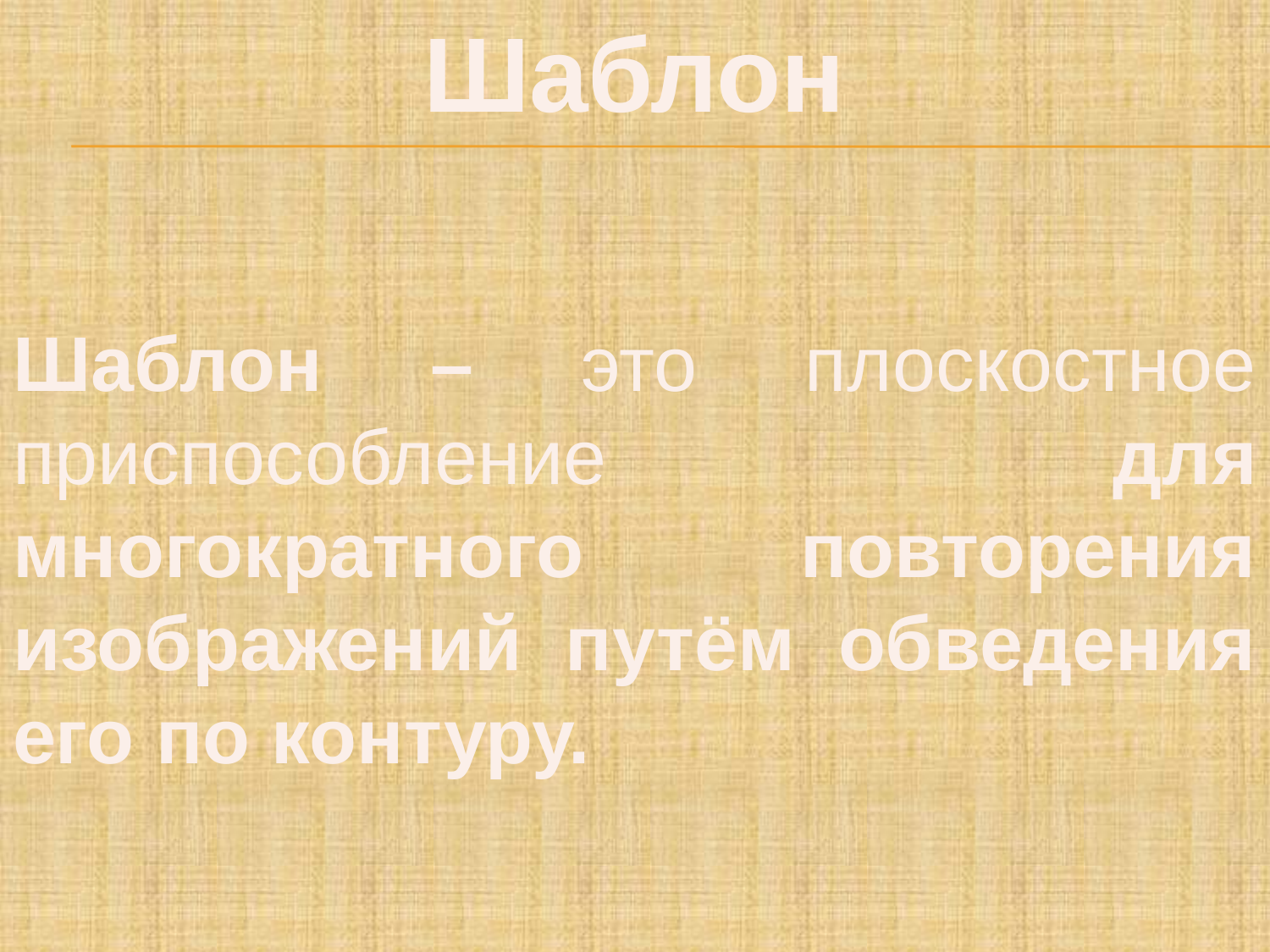

Шаблон
Шаблон – это плоскостное приспособление для многократного повторения изображений путём обведения его по контуру.